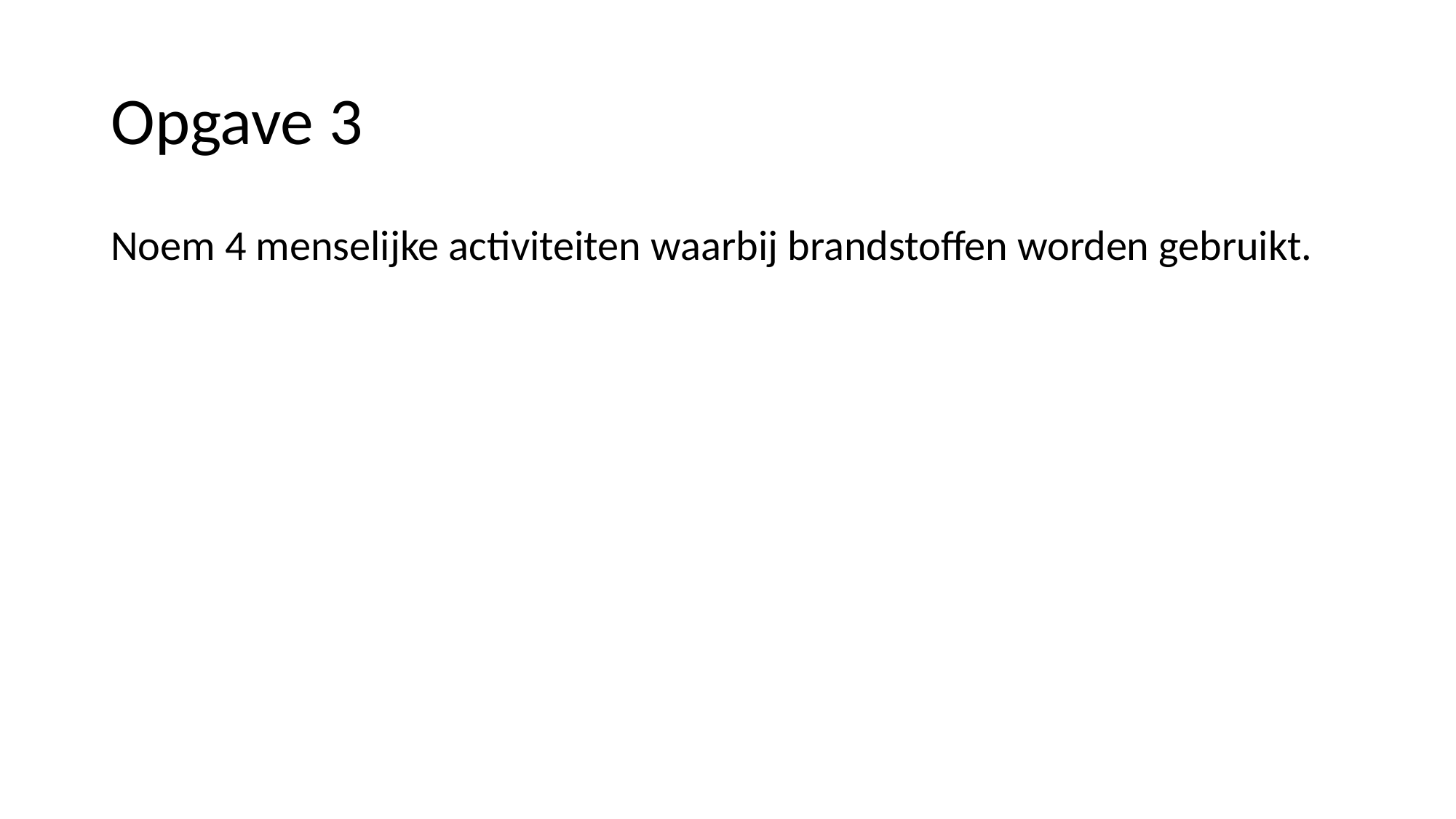

# Opgave 3
Noem 4 menselijke activiteiten waarbij brandstoffen worden gebruikt.